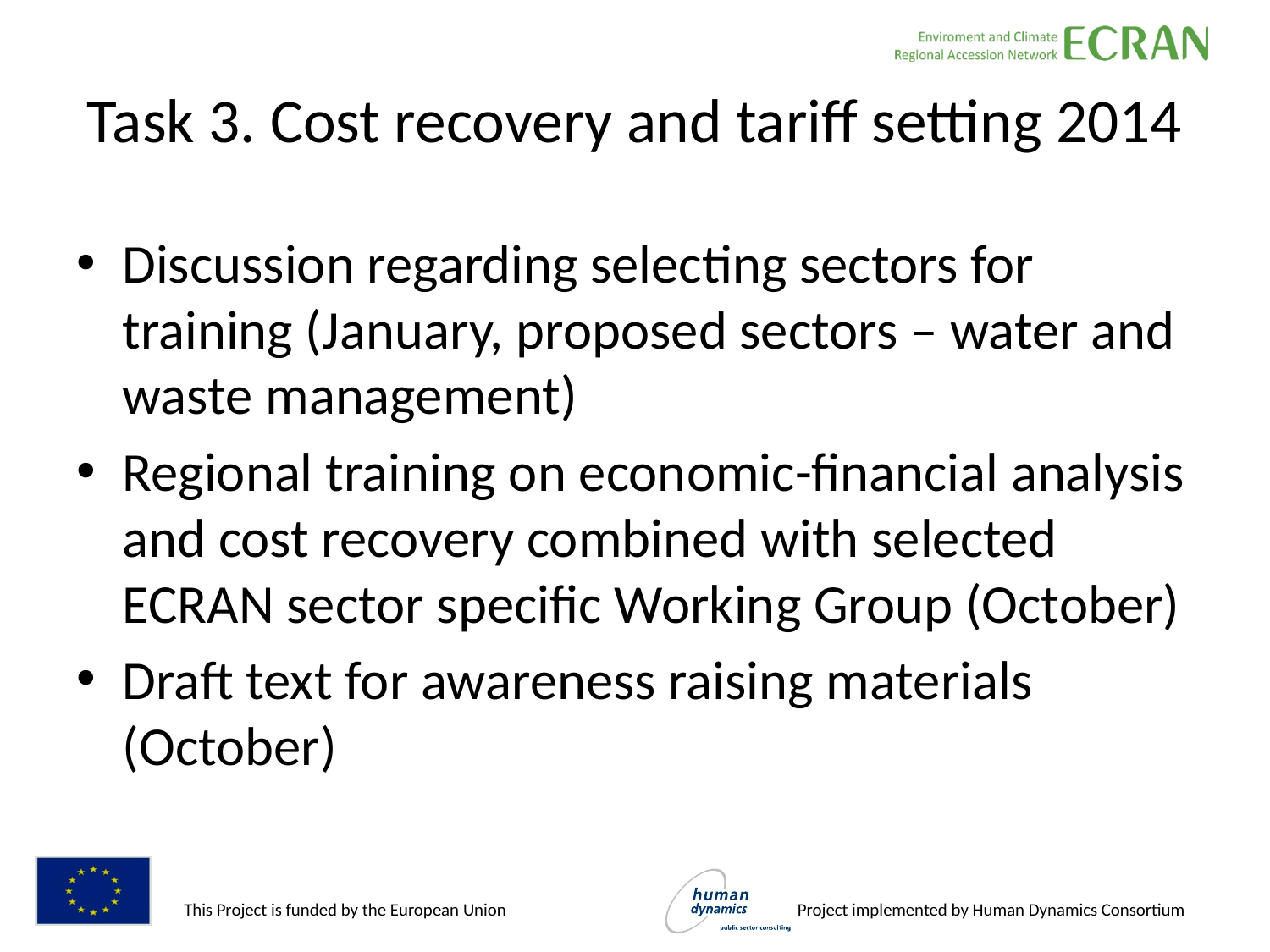

# Task 3. Cost recovery and tariff setting 2014
Discussion regarding selecting sectors for training (January, proposed sectors – water and waste management)
Regional training on economic-financial analysis and cost recovery combined with selected ECRAN sector specific Working Group (October)
Draft text for awareness raising materials (October)